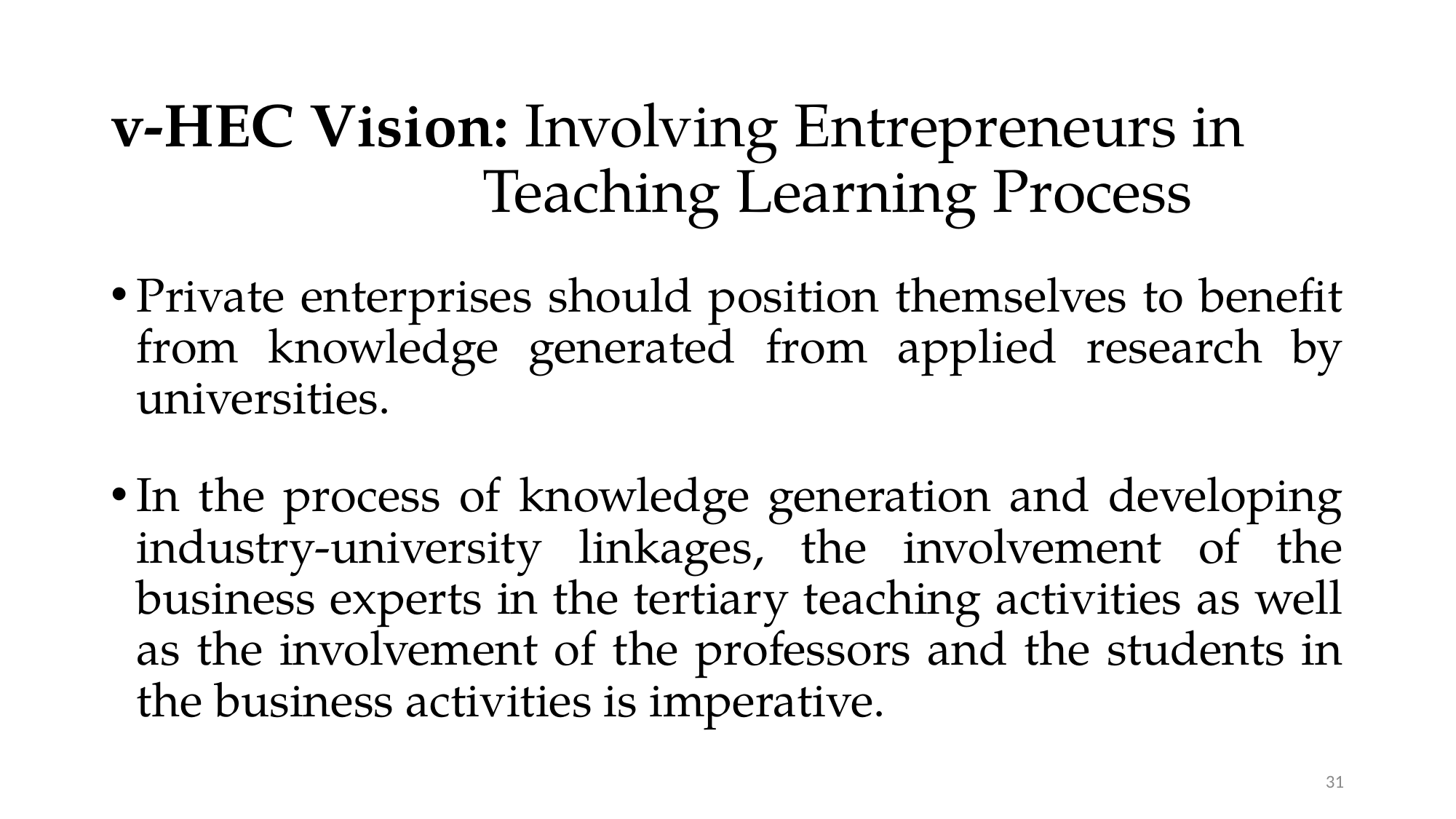

# v-HEC Vision: Involving Entrepreneurs in Teaching Learning Process
Private enterprises should position themselves to benefit from knowledge generated from applied research by universities.

In the process of knowledge generation and developing industry-university linkages, the involvement of the business experts in the tertiary teaching activities as well as the involvement of the professors and the students in the business activities is imperative.

31